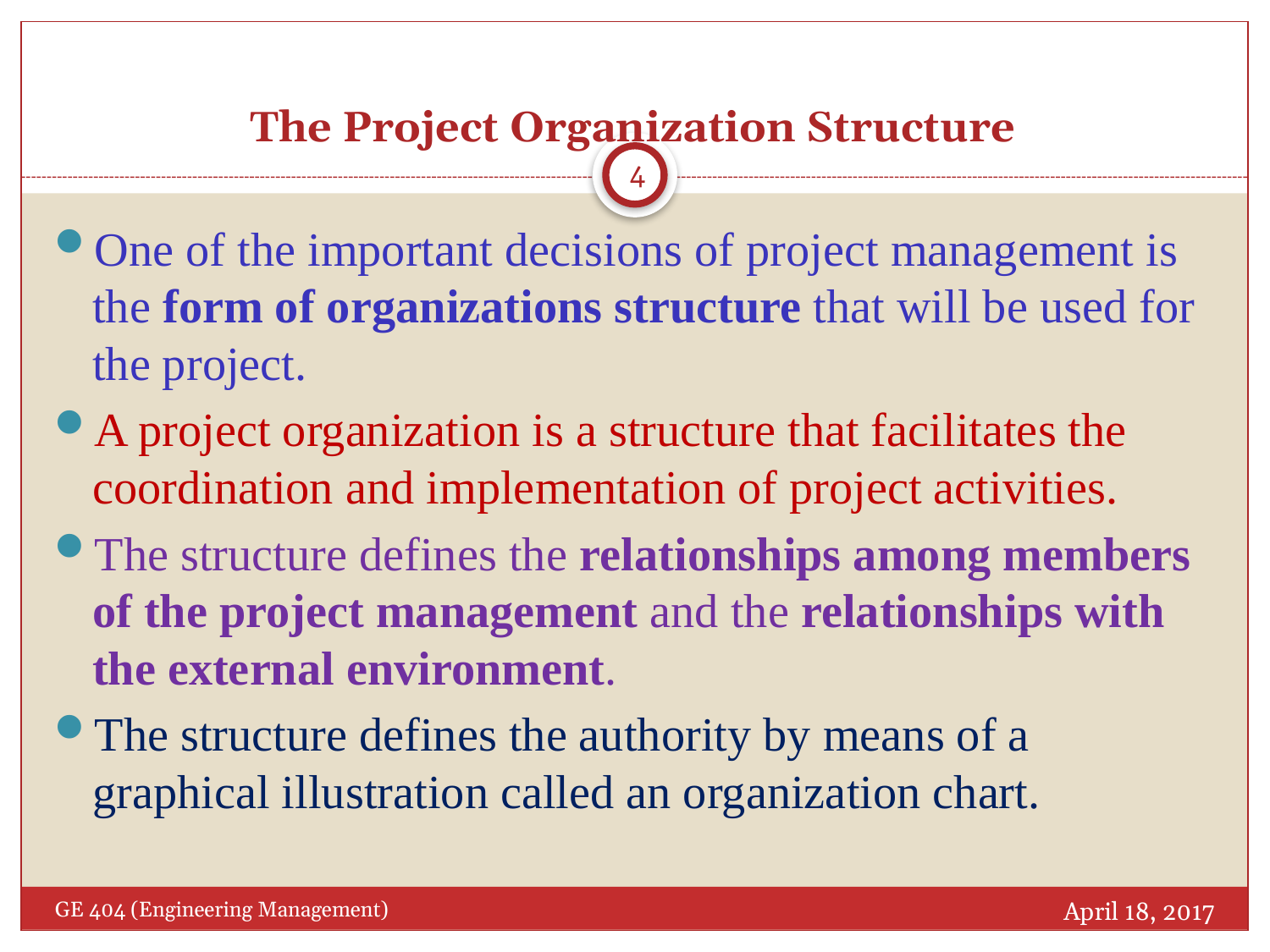

# The Project Organization Structure
4
One of the important decisions of project management is the form of organizations structure that will be used for the project.
A project organization is a structure that facilitates the coordination and implementation of project activities.
The structure defines the relationships among members of the project management and the relationships with the external environment.
The structure defines the authority by means of a graphical illustration called an organization chart.
April 18, 2017
GE 404 (Engineering Management)